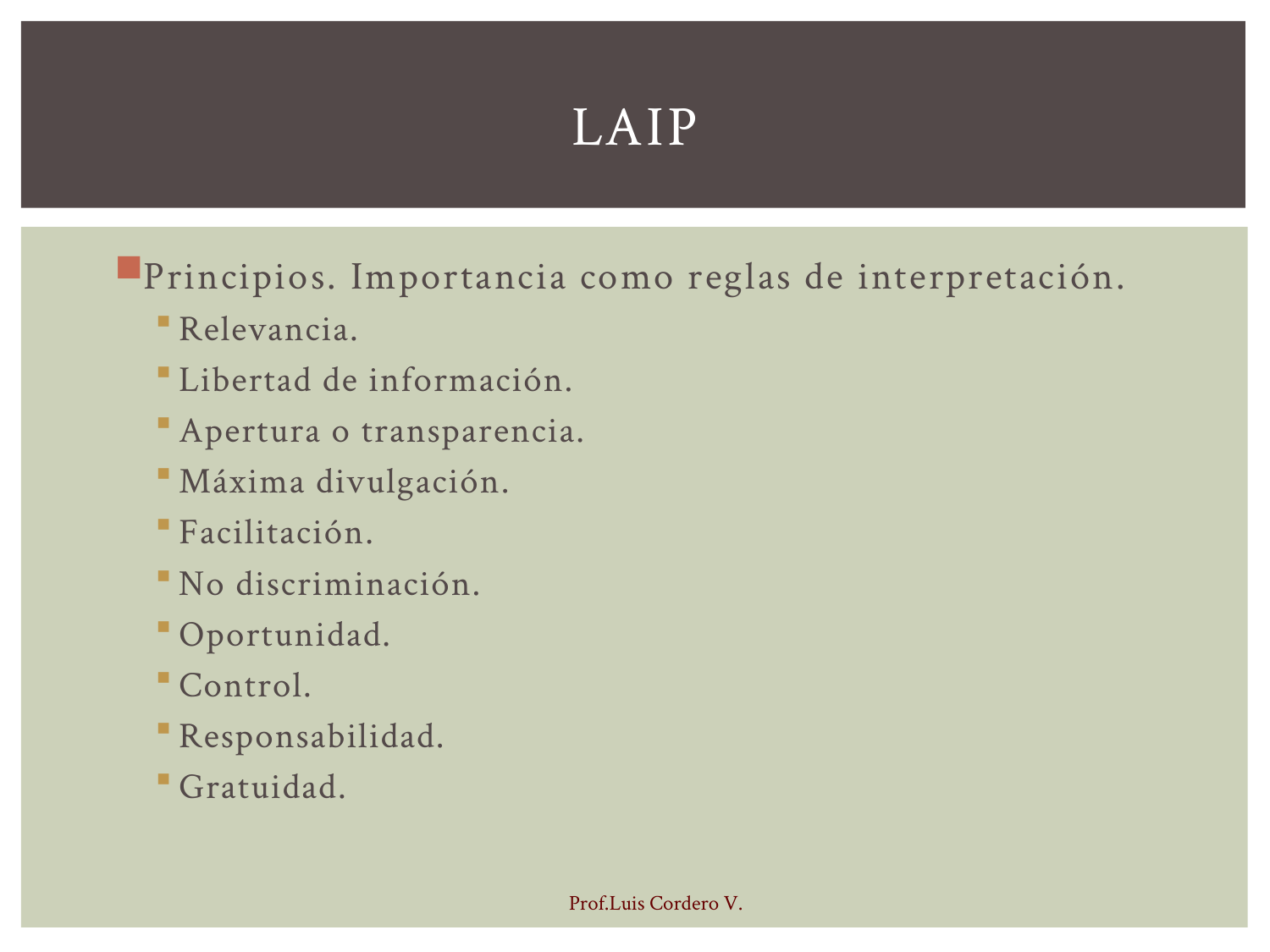

# LAIP
Principios. Importancia como reglas de interpretación.
Relevancia.
Libertad de información.
Apertura o transparencia.
Máxima divulgación.
Facilitación.
No discriminación.
Oportunidad.
Control.
Responsabilidad.
Gratuidad.
Prof.Luis Cordero V.